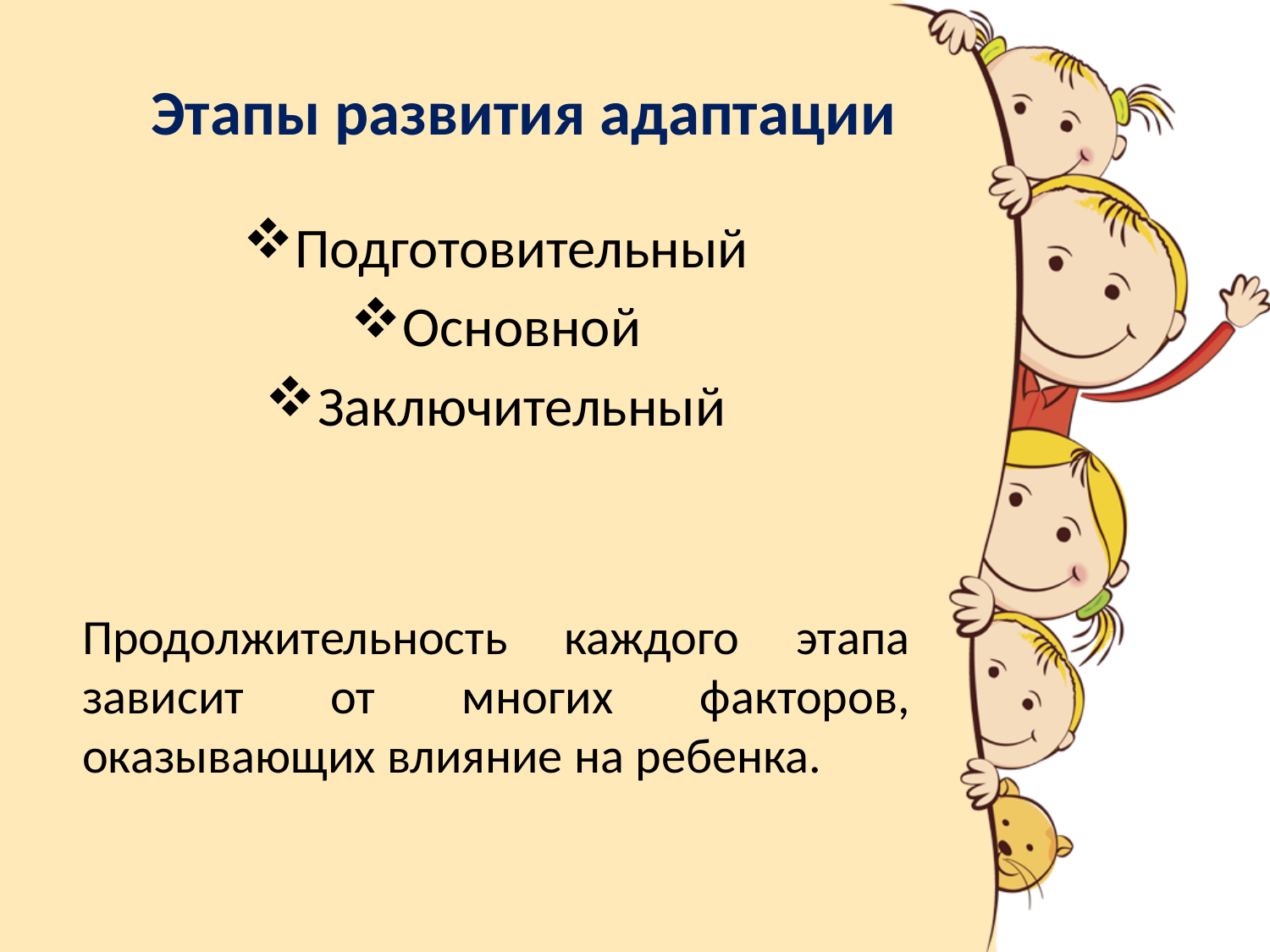

# Этапы развития адаптации

Подготовительный
Основной
Заключительный

Продолжительность каждого этапа зависит от многих факторов, оказывающих влияние на ребенка.